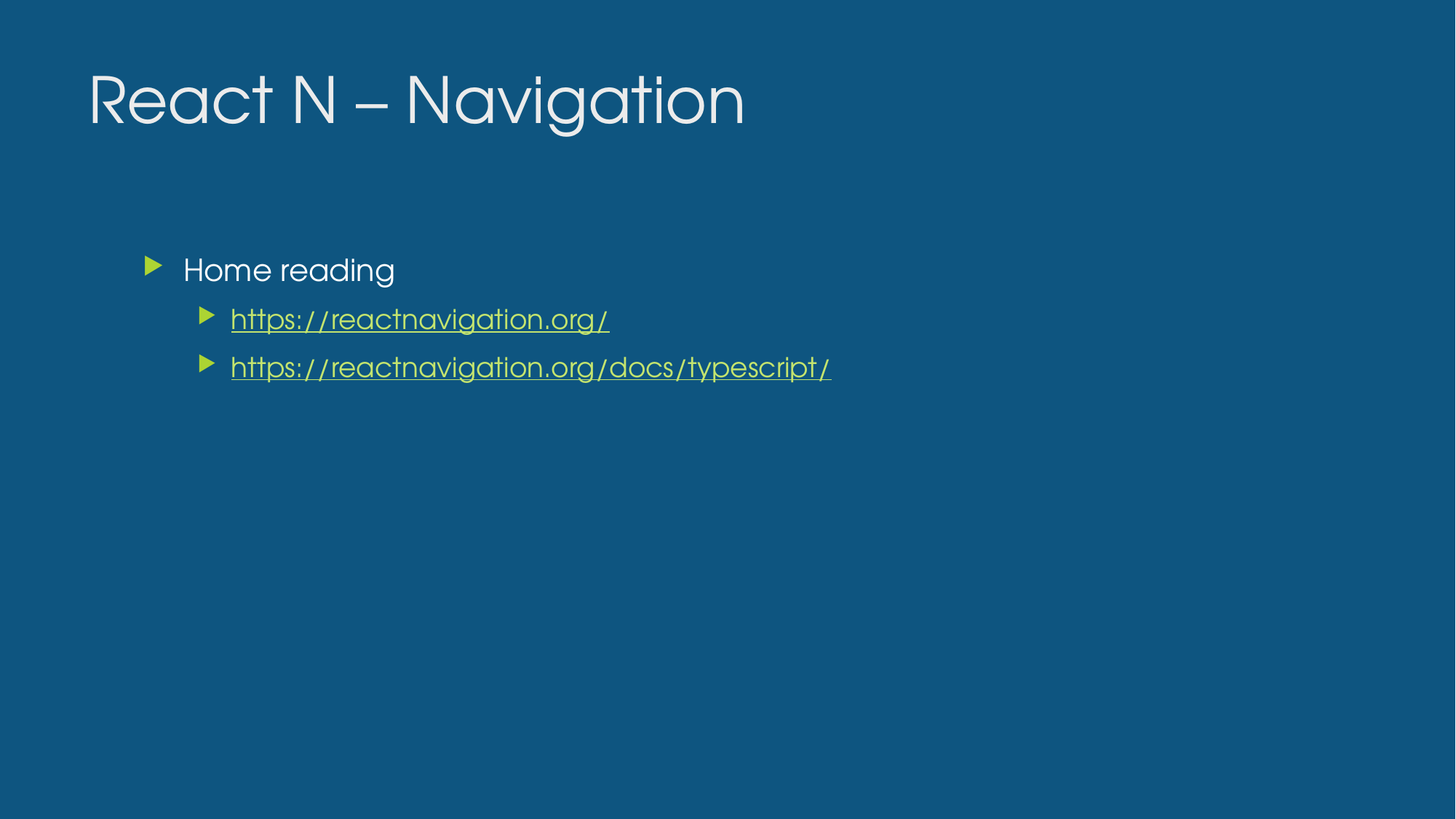

9
# React N – Navigation
Home reading
https://reactnavigation.org/
https://reactnavigation.org/docs/typescript/